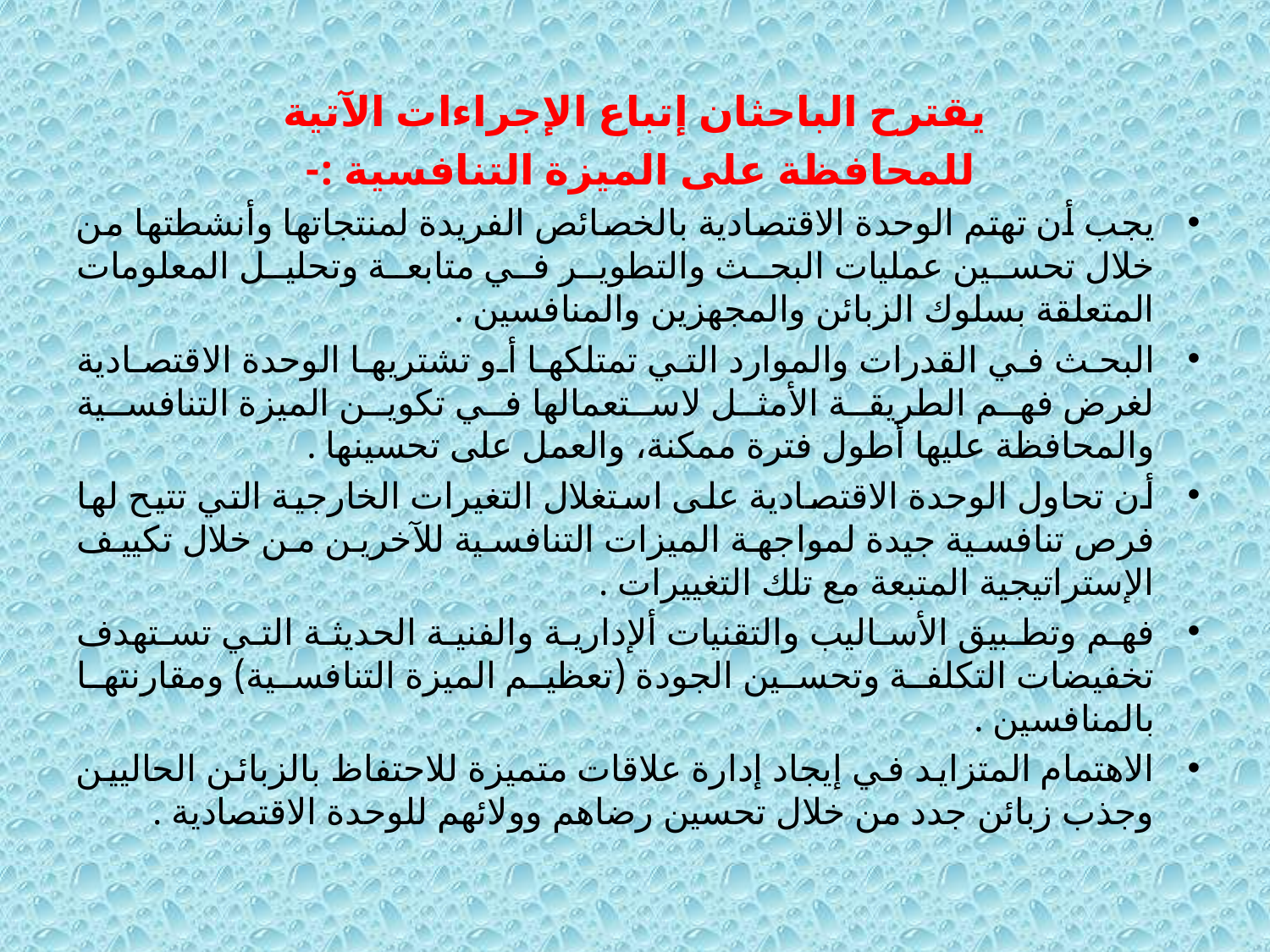

يقترح الباحثان إتباع الإجراءات الآتية
للمحافظة على الميزة التنافسية :-
يجب أن تهتم الوحدة الاقتصادية بالخصائص الفريدة لمنتجاتها وأنشطتها من خلال تحسين عمليات البحث والتطوير في متابعة وتحليل المعلومات المتعلقة بسلوك الزبائن والمجهزين والمنافسين .
البحث في القدرات والموارد التي تمتلكها أو تشتريها الوحدة الاقتصادية لغرض فهم الطريقة الأمثل لاستعمالها في تكوين الميزة التنافسية والمحافظة عليها أطول فترة ممكنة، والعمل على تحسينها .
أن تحاول الوحدة الاقتصادية على استغلال التغيرات الخارجية التي تتيح لها فرص تنافسية جيدة لمواجهة الميزات التنافسية للآخرين من خلال تكييف الإستراتيجية المتبعة مع تلك التغييرات .
فهم وتطبيق الأساليب والتقنيات ألإدارية والفنية الحديثة التي تستهدف تخفيضات التكلفة وتحسين الجودة (تعظيم الميزة التنافسية) ومقارنتها بالمنافسين .
الاهتمام المتزايد في إيجاد إدارة علاقات متميزة للاحتفاظ بالزبائن الحاليين وجذب زبائن جدد من خلال تحسين رضاهم وولائهم للوحدة الاقتصادية .